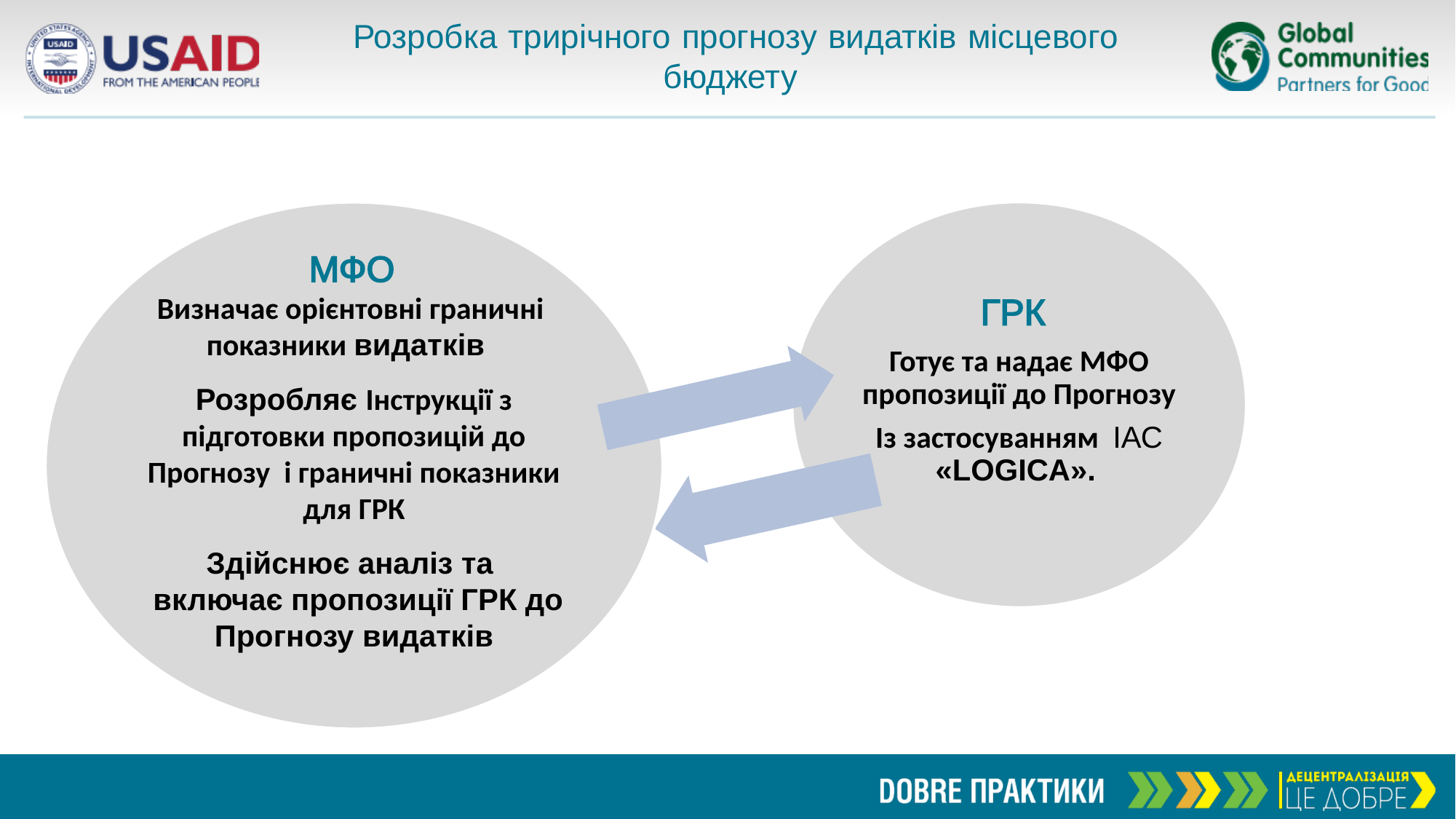

# Розробка трирічного прогнозу видатків місцевого бюджету

ГРК
Готує та надає МФО пропозиції до Прогнозу
Із застосуванням  ІАС «LOGICA».

 МФО
Визначає орієнтовні граничні  показники видатків

Розробляє Інструкції з підготовки пропозицій до Прогнозу  і граничні показники для ГРК

Здійснює аналіз та
 включає пропозиції ГРК до Прогнозу видатків